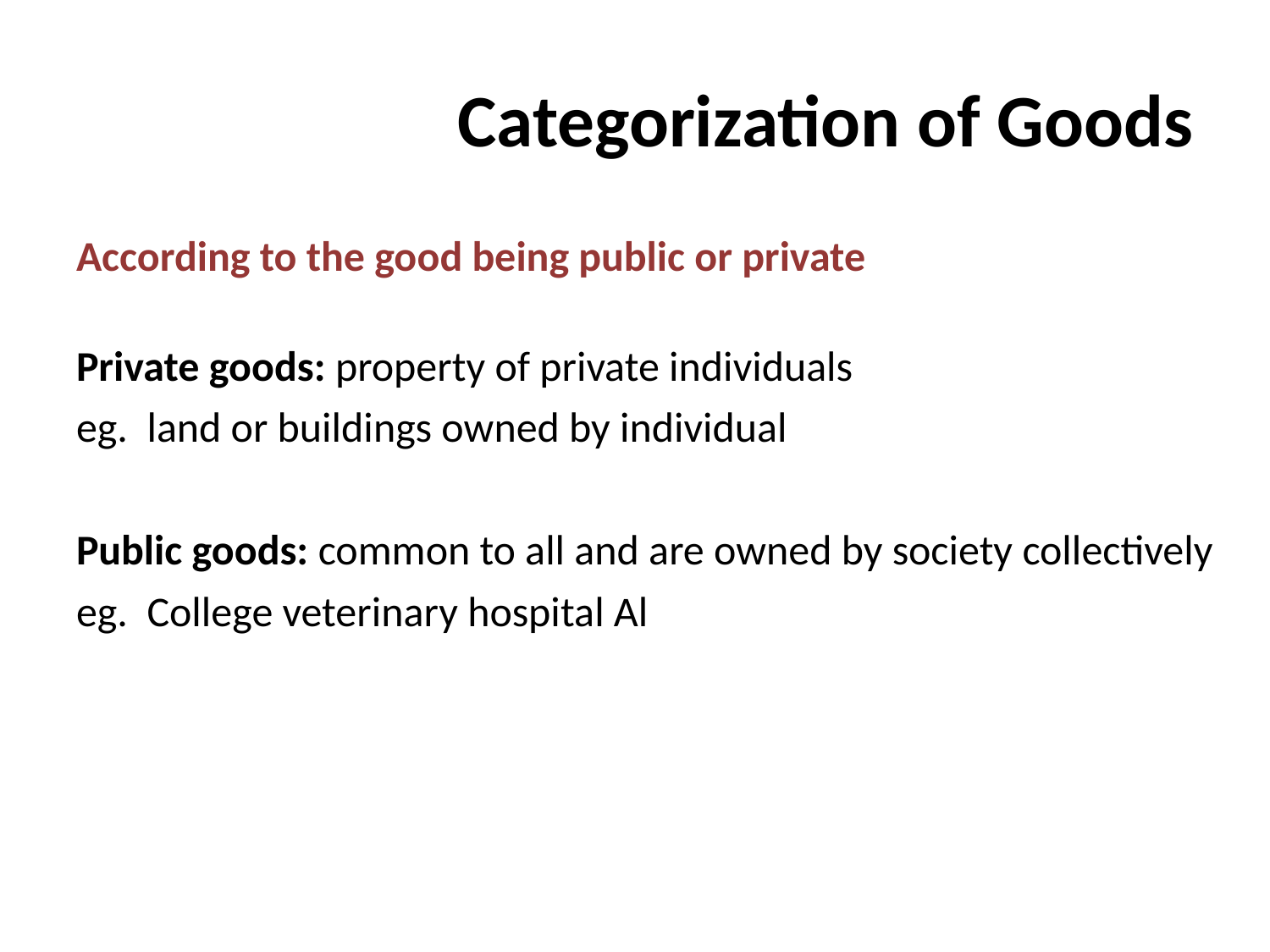

# Categorization of Goods
According to the good being public or private

Private goods: property of private individuals
eg.  land or buildings owned by individual

Public goods: common to all and are owned by society collectively
eg.  College veterinary hospital Al